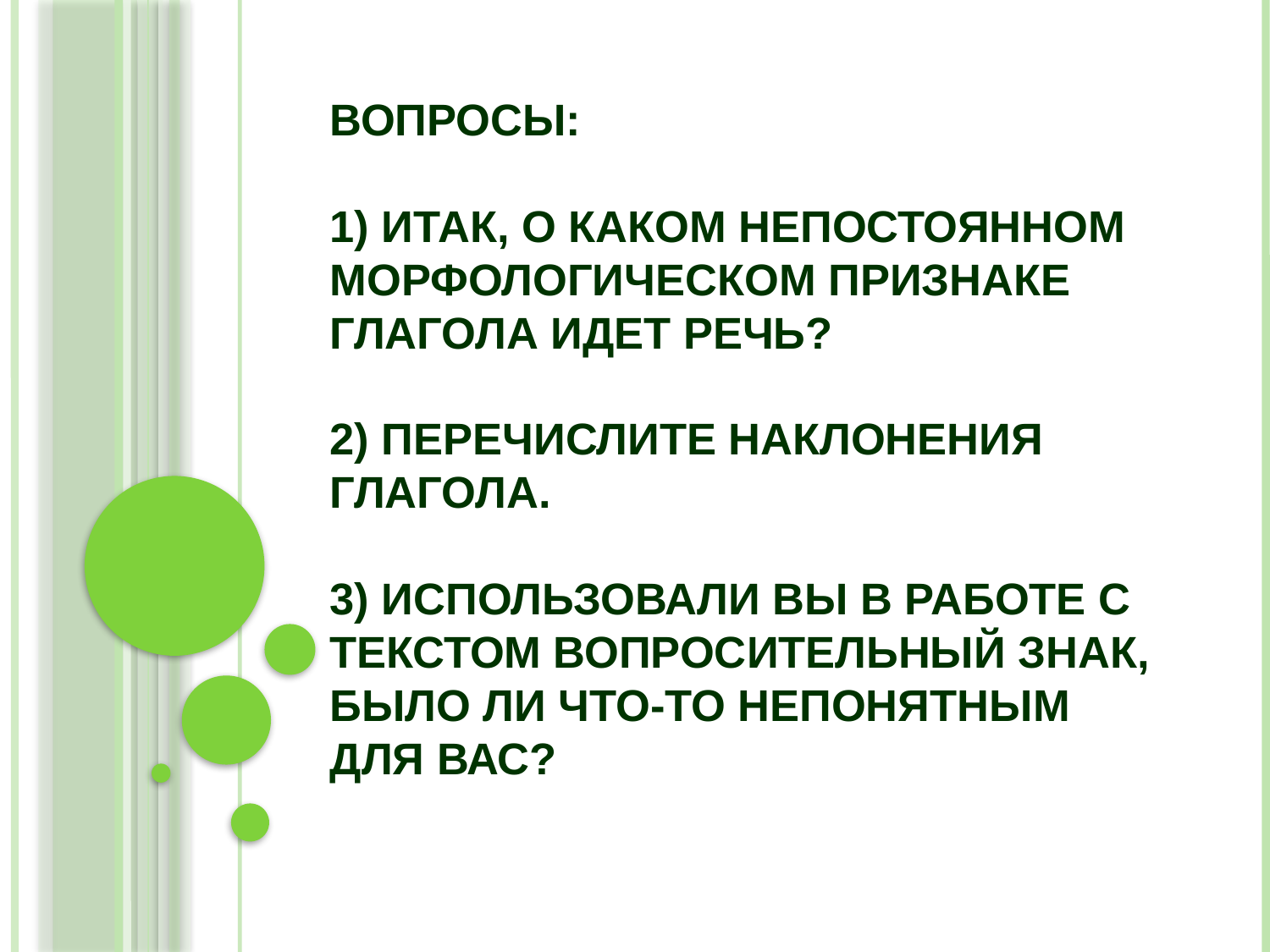

# Вопросы: 1) Итак, о каком непостоянном морфологическом признаке глагола идет речь? 2) Перечислите наклонения глагола. 3) Использовали вы в работе с текстом вопросительный знак, было ли что-то непонятным для вас?